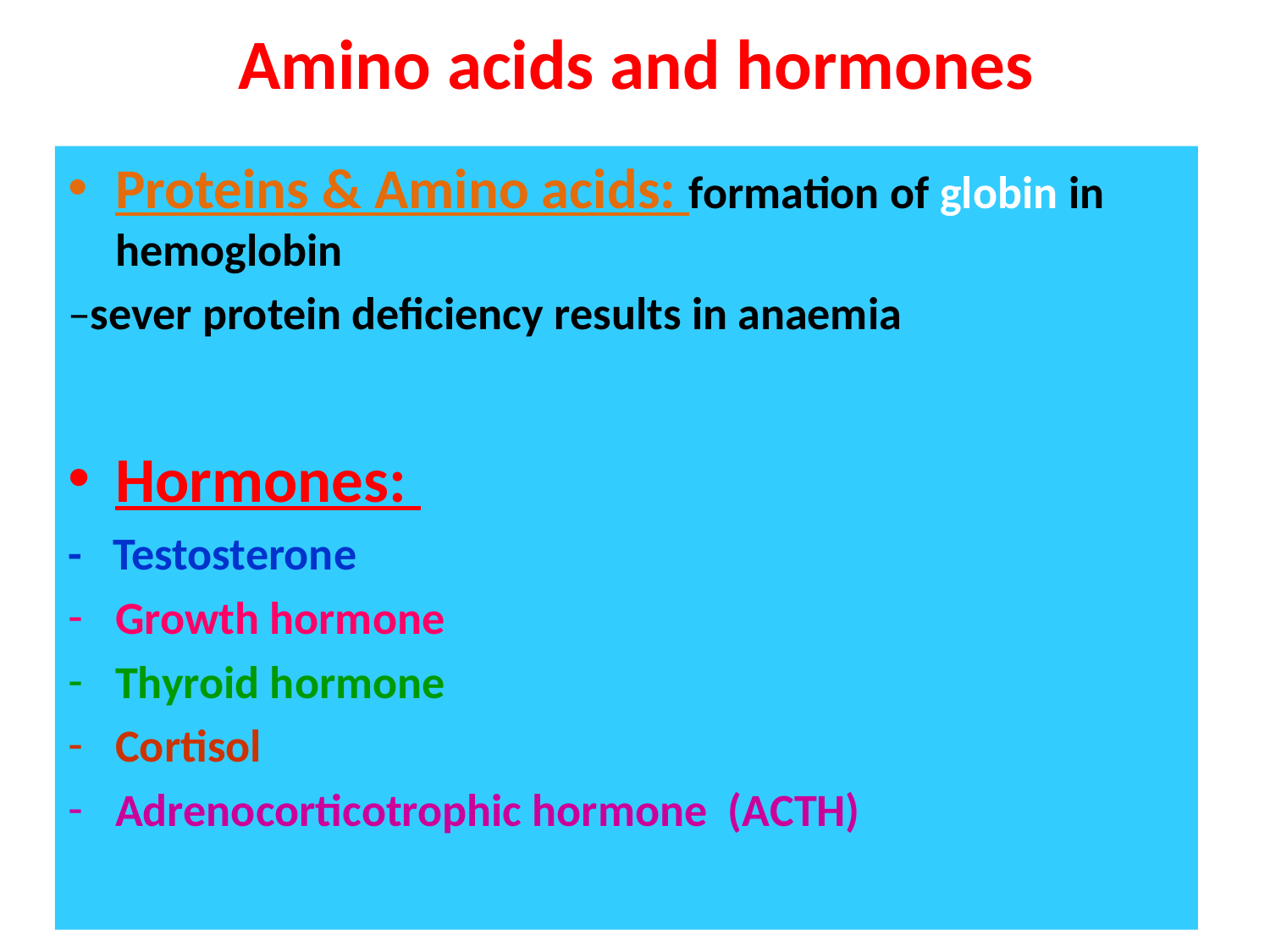

# Amino acids and hormones
Proteins & Amino acids: formation of globin in hemoglobin
–sever protein deficiency results in anaemia

Hormones:
-   Testosterone
Growth hormone
Thyroid hormone
Cortisol
Adrenocorticotrophic hormone  (ACTH)